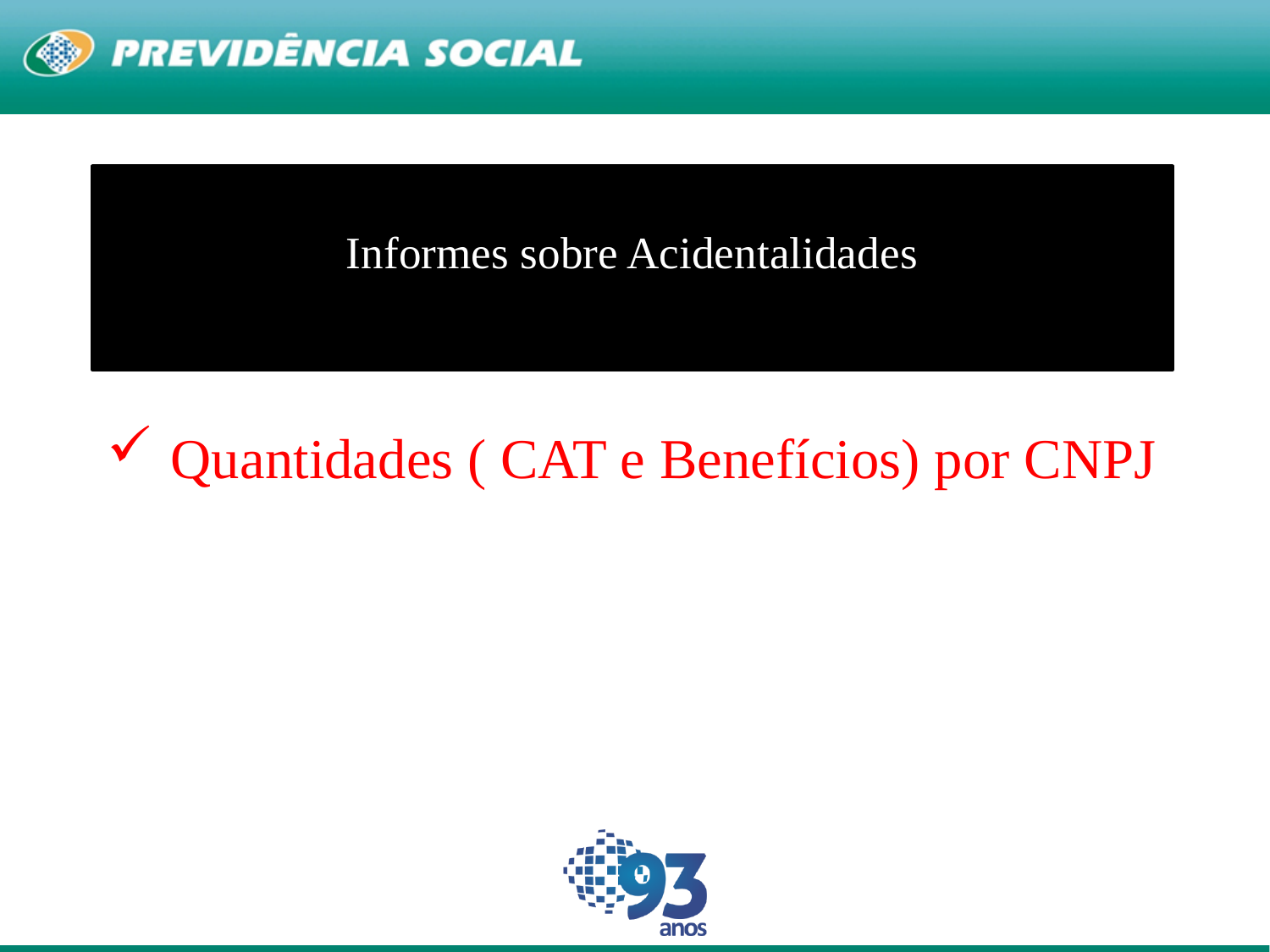

# Informes sobre Acidentalidades

Quantidades ( CAT e Benefícios) por CNPJ